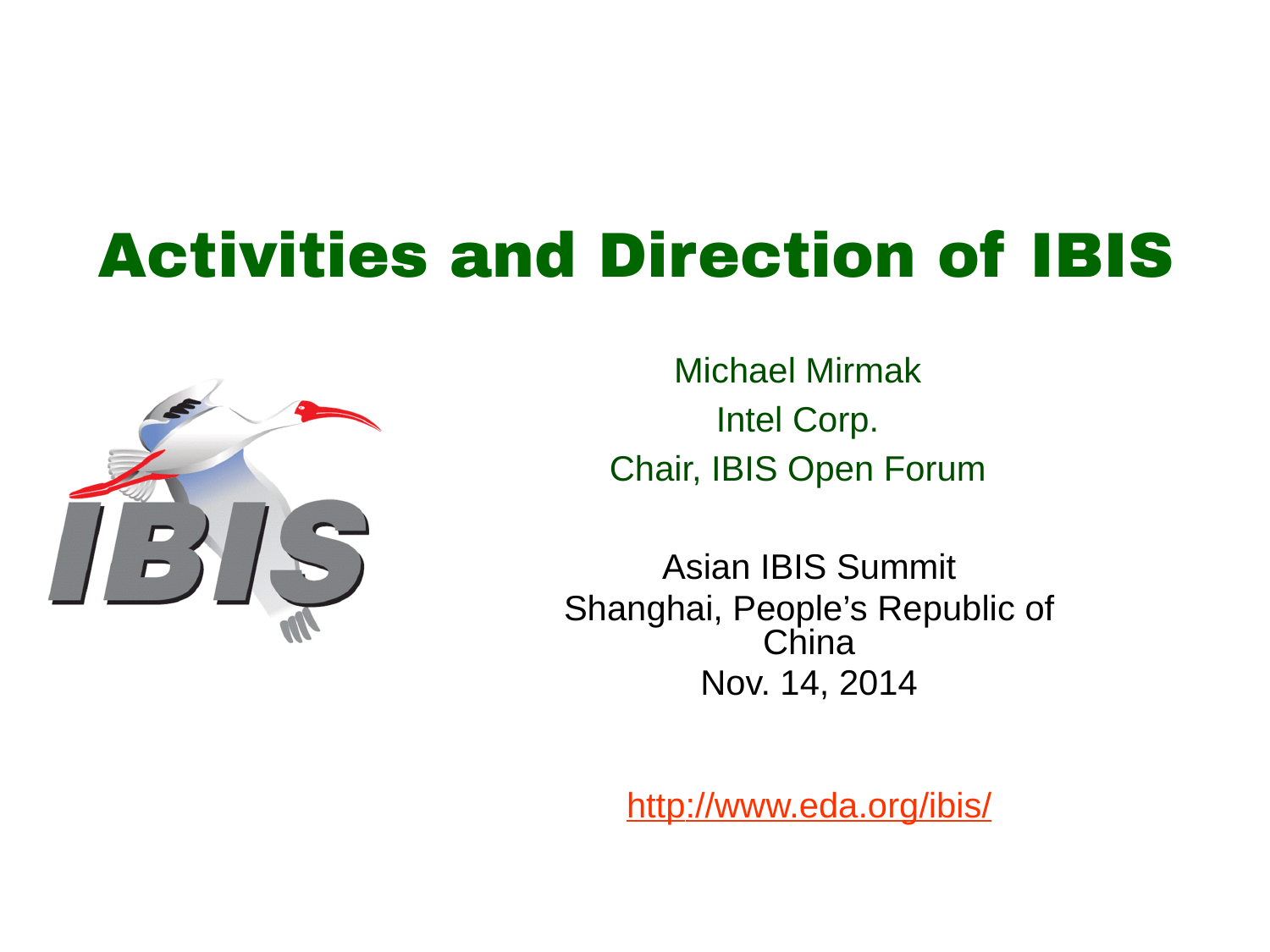

# Activities and Direction of IBIS
Michael Mirmak
Intel Corp.
Chair, IBIS Open Forum

Asian IBIS Summit
Shanghai, People’s Republic of China
Nov. 14, 2014

http://www.eda.org/ibis/